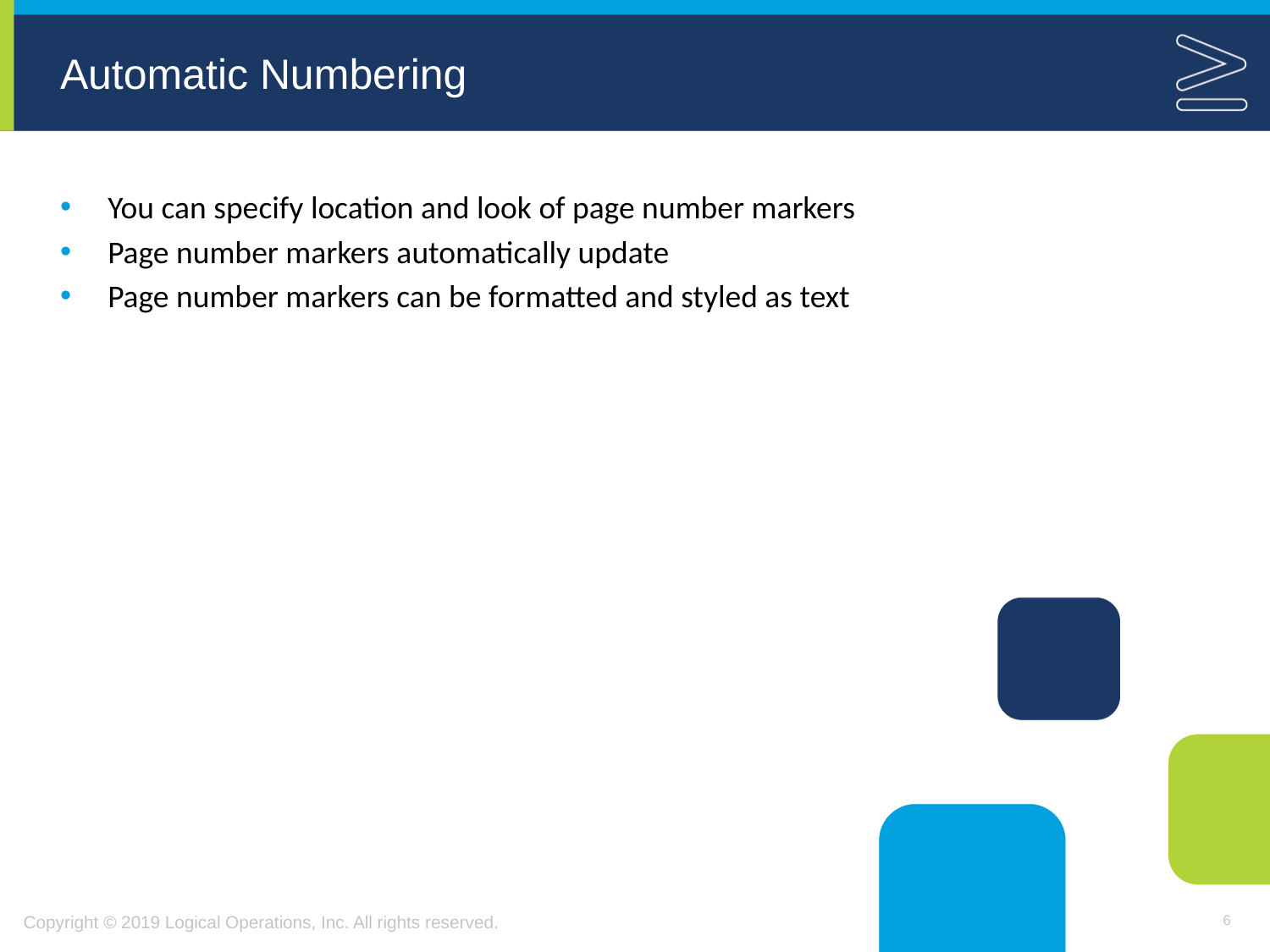

# Automatic Numbering
You can specify location and look of page number markers
Page number markers automatically update
Page number markers can be formatted and styled as text
6